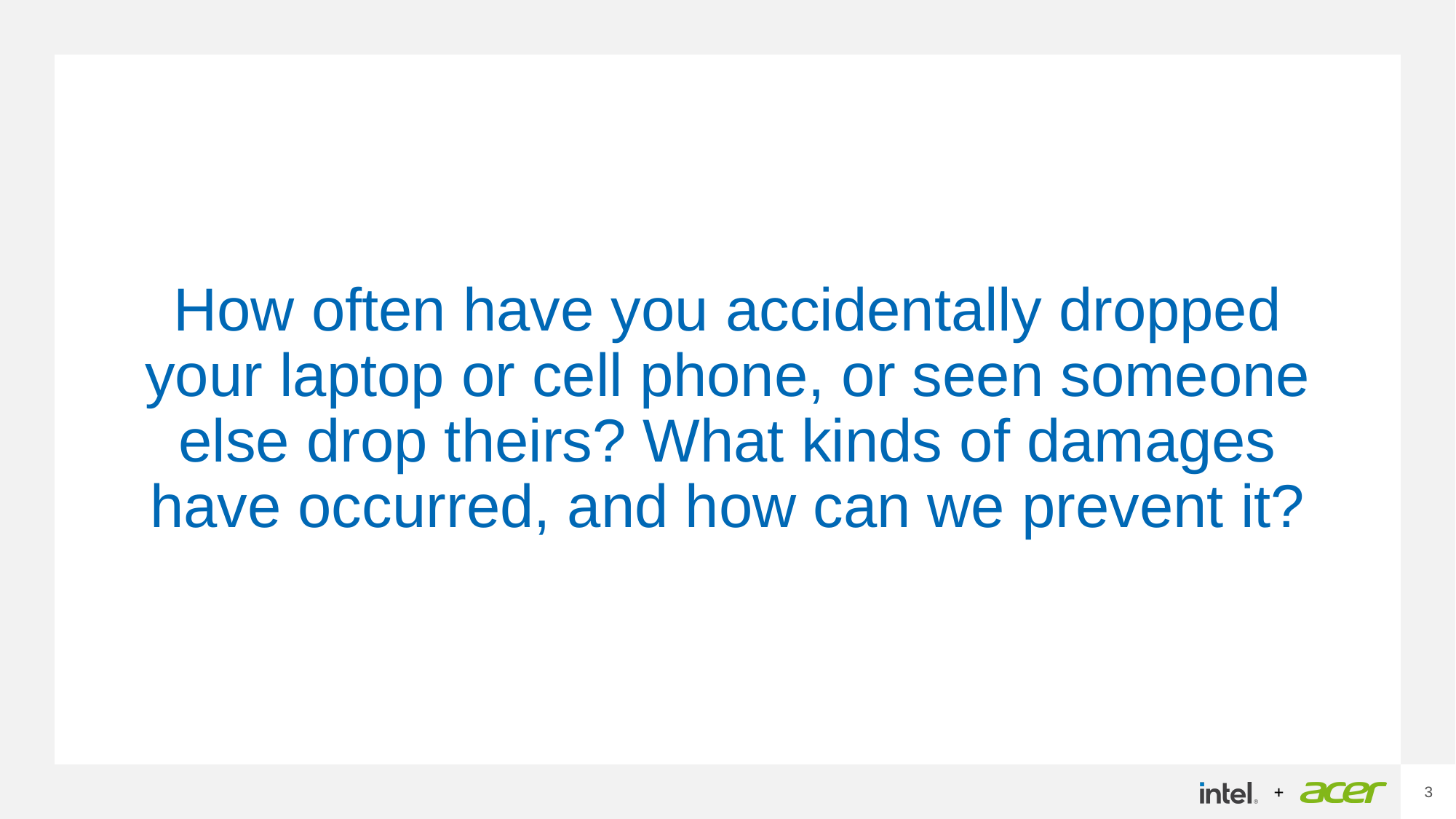

# How often have you accidentally dropped your laptop or cell phone, or seen someone else drop theirs? What kinds of damages have occurred, and how can we prevent it?